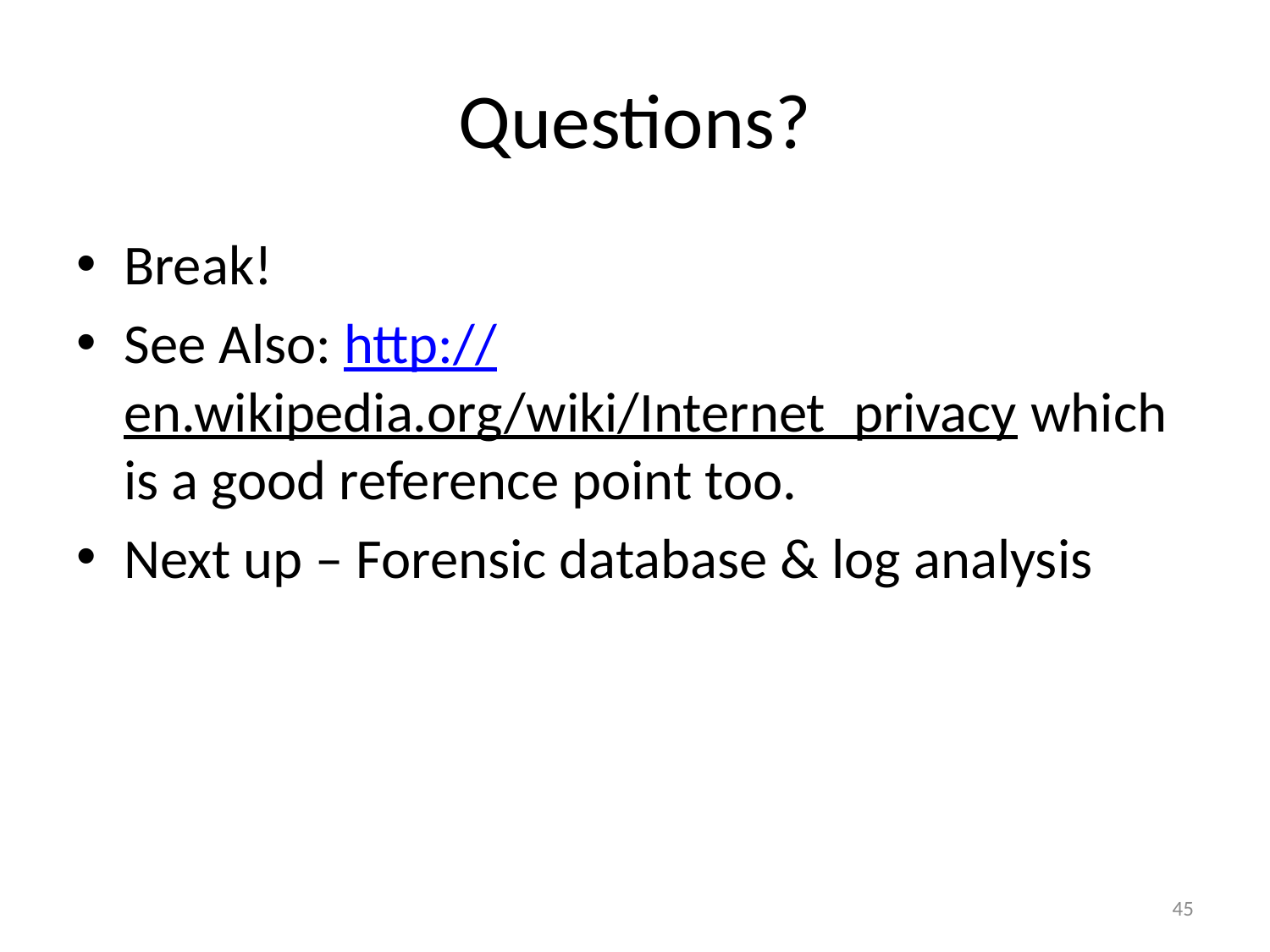

# Questions?
Break!
See Also: http://en.wikipedia.org/wiki/Internet_privacy which is a good reference point too.
Next up – Forensic database & log analysis
45